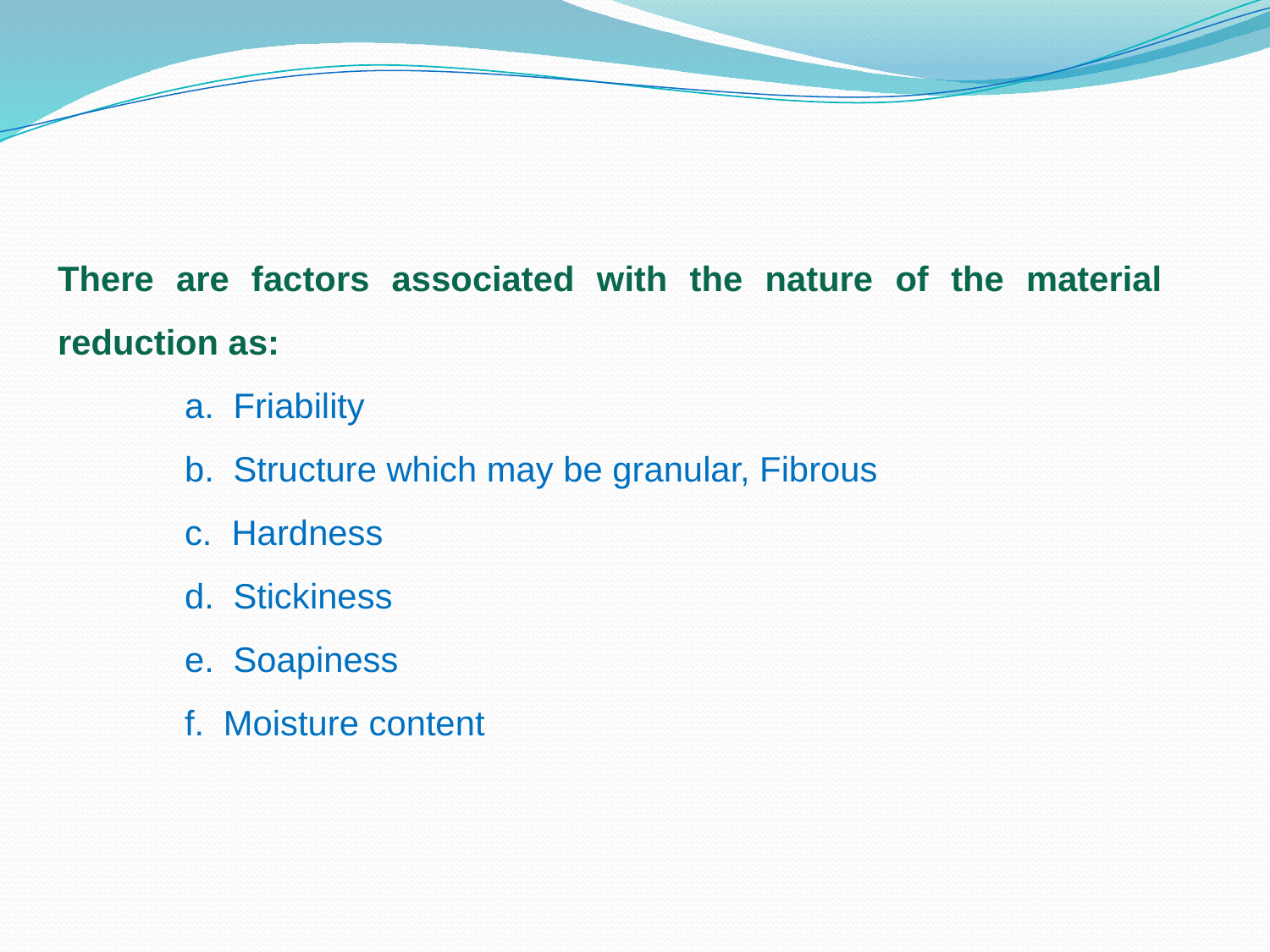

There are factors associated with the nature of the material reduction as:
  Friability
  Structure which may be granular, Fibrous
  Hardness
  Stickiness
  Soapiness
  Moisture content